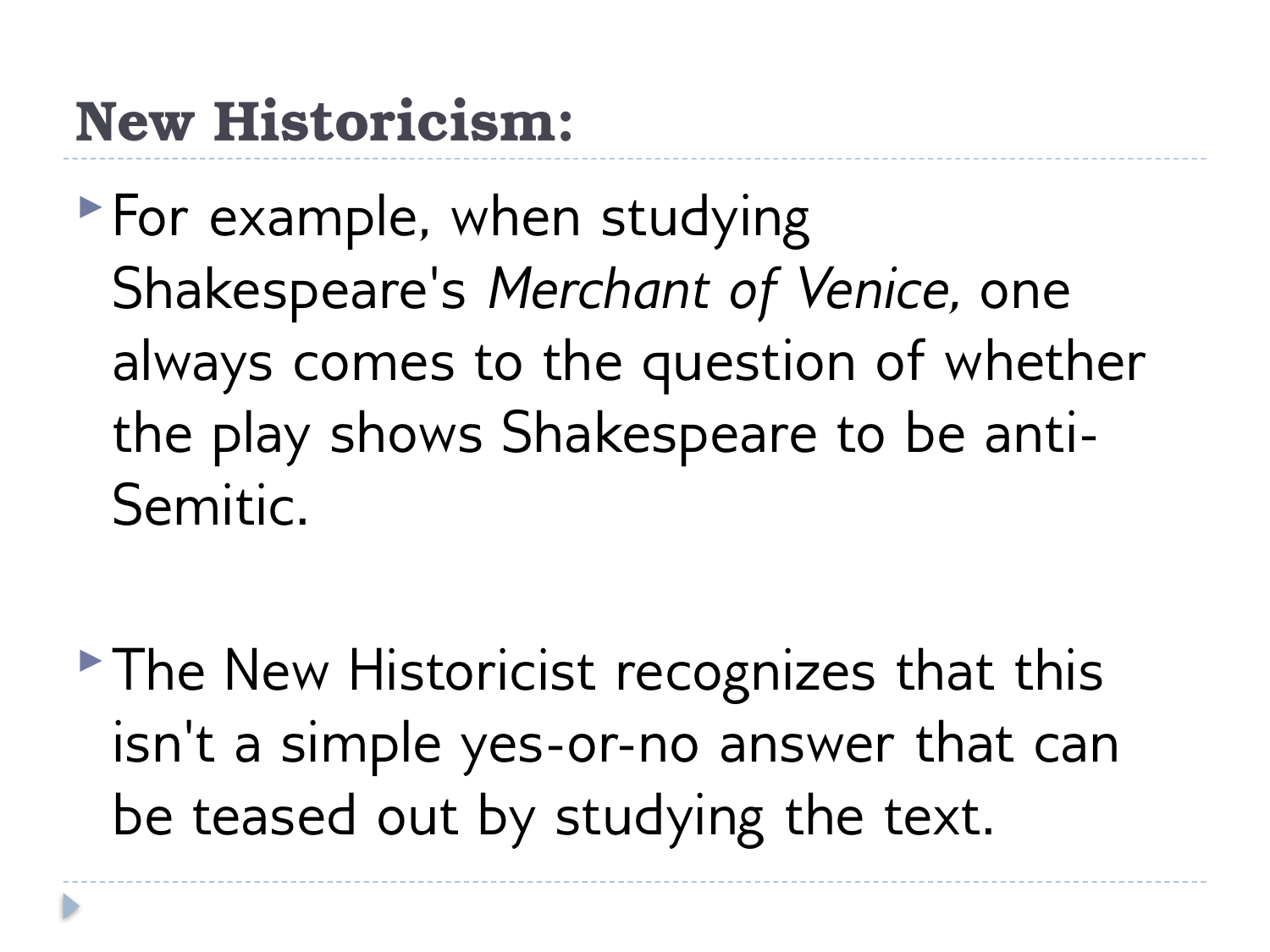

# New Historicism:
For example, when studying Shakespeare's Merchant of Venice, one always comes to the question of whether the play shows Shakespeare to be anti-Semitic.

The New Historicist recognizes that this isn't a simple yes-or-no answer that can be teased out by studying the text.